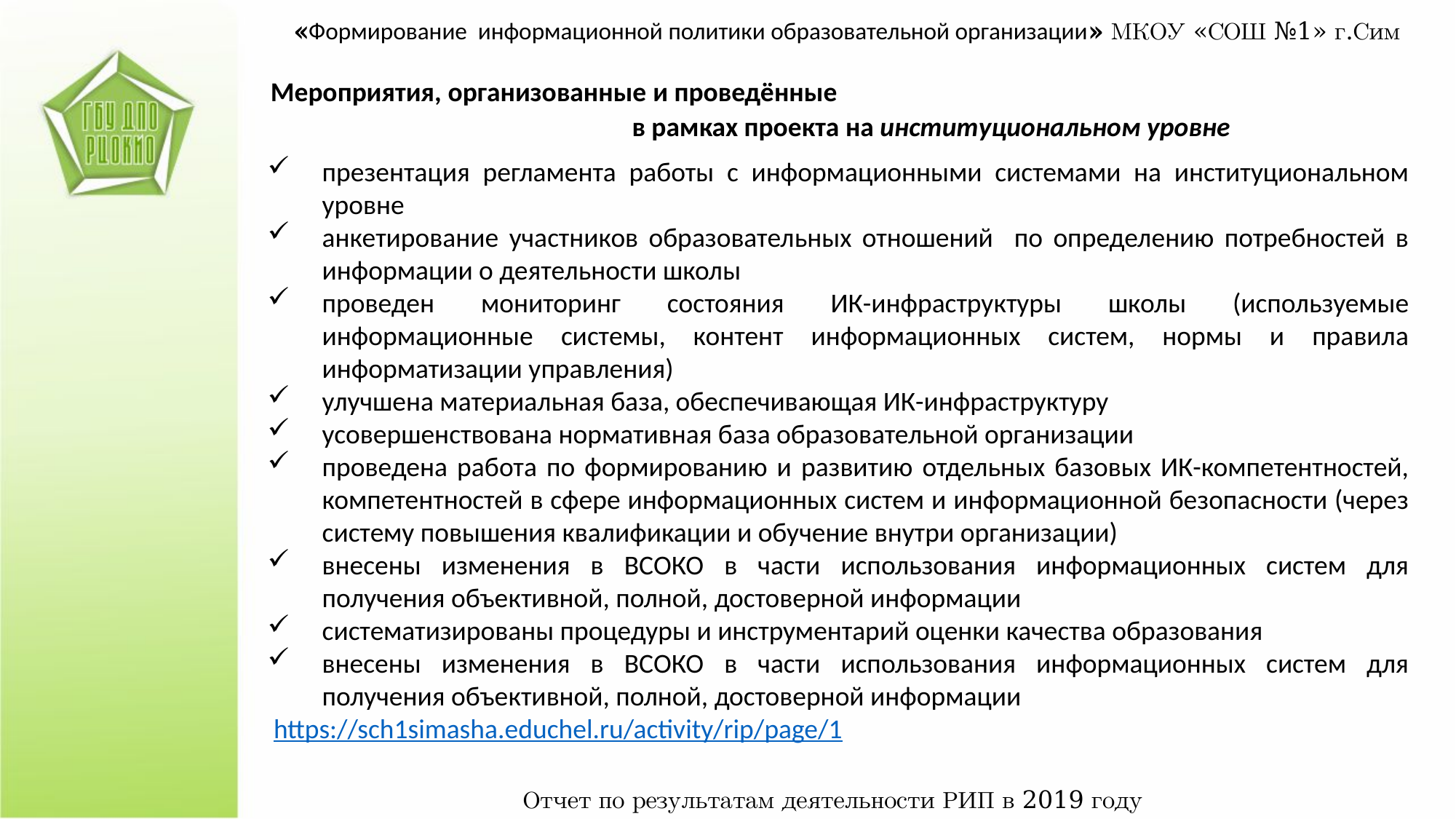

«Формирование  информационной политики образовательной организации» МКОУ «СОШ №1» г.Сим

Мероприятия, организованные и проведённые                                                                                                                           в рамках проекта на институциональном уровне
презентация регламента работы с информационными системами на институциональном уровне
анкетирование участников образовательных отношений  по определению потребностей в информации о деятельности школы
проведен мониторинг состояния ИК-инфраструктуры школы (используемые информационные системы, контент информационных систем, нормы и правила информатизации управления)
улучшена материальная база, обеспечивающая ИК-инфраструктуру
усовершенствована нормативная база образовательной организации
проведена работа по формированию и развитию отдельных базовых ИК-компетентностей, компетентностей в сфере информационных систем и информационной безопасности (через систему повышения квалификации и обучение внутри организации)
внесены изменения в ВСОКО в части использования информационных систем для получения объективной, полной, достоверной информации
систематизированы процедуры и инструментарий оценки качества образования
внесены изменения в ВСОКО в части использования информационных систем для получения объективной, полной, достоверной информации
 https://sch1simasha.educhel.ru/activity/rip/page/1
Отчет по результатам деятельности РИП в 2019 году